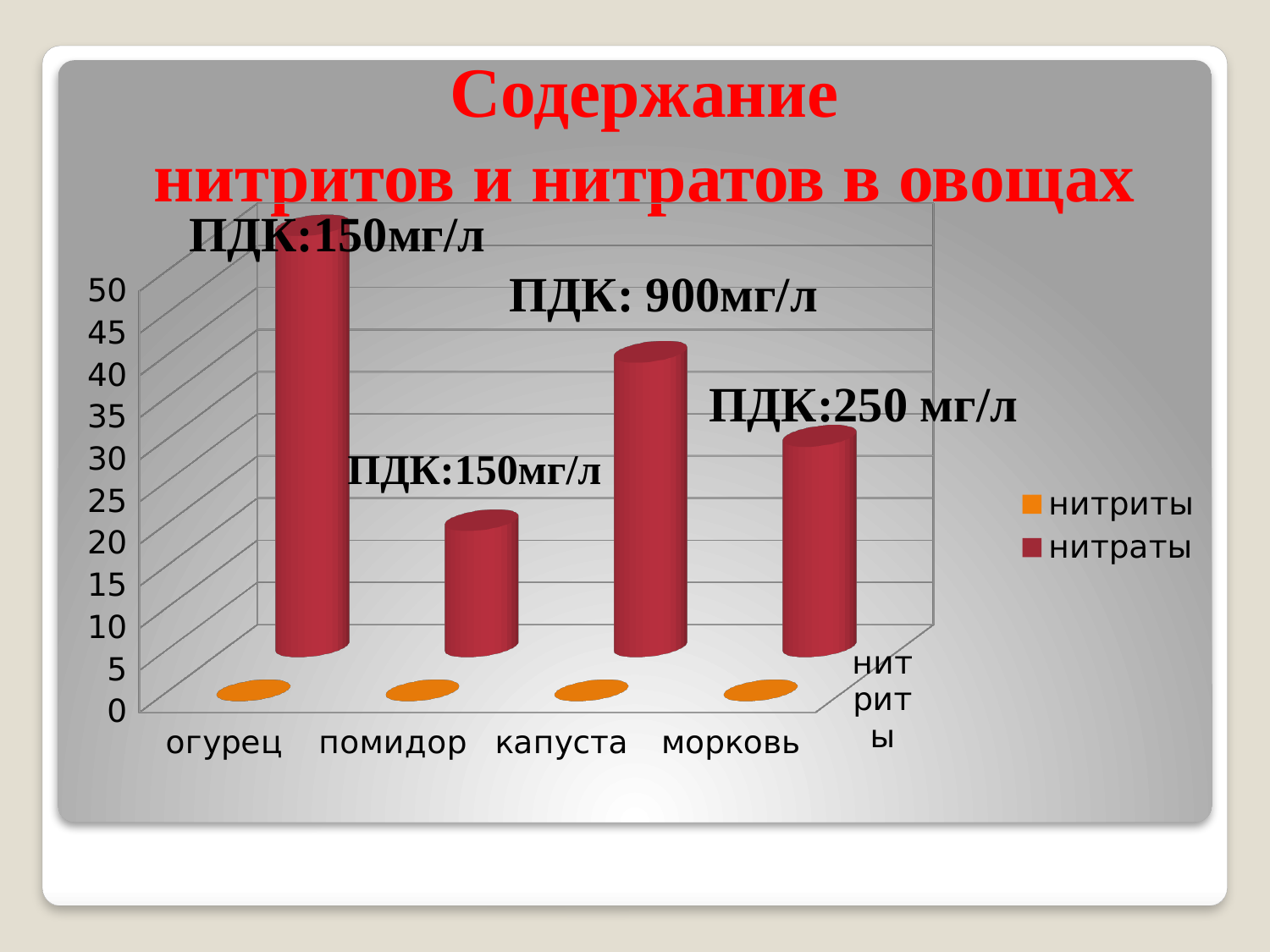

# Содержание нитритов и нитратов в овощах

[unsupported chart]

ПДК:150мг/л
ПДК: 900мг/л
ПДК:250 мг/л
ПДК:150мг/л